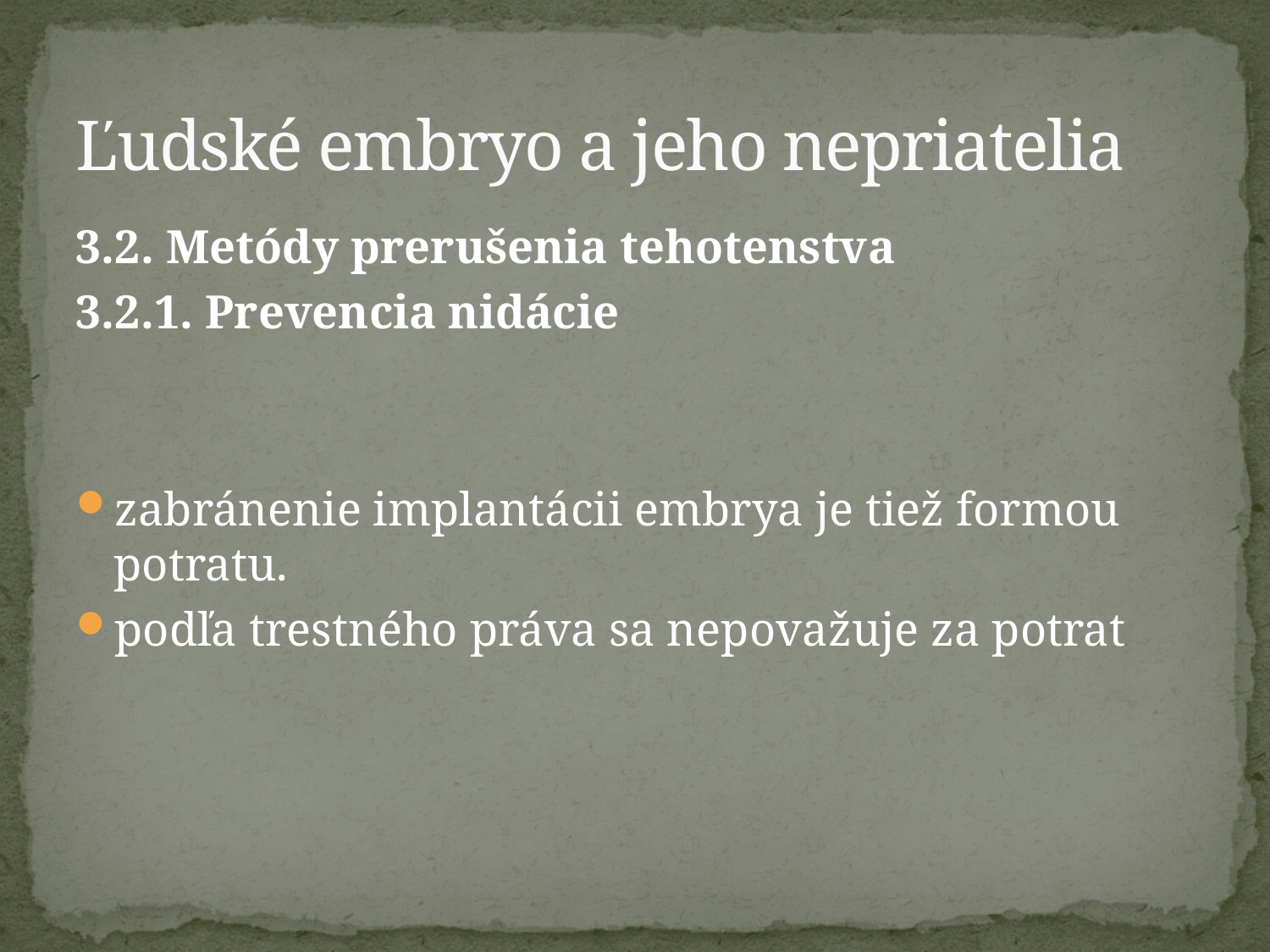

# Ľudské embryo a jeho nepriatelia
3.2. Metódy prerušenia tehotenstva
3.2.1. Prevencia nidácie

zabránenie implantácii embrya je tiež formou potratu.
podľa trestného práva sa nepovažuje za potrat